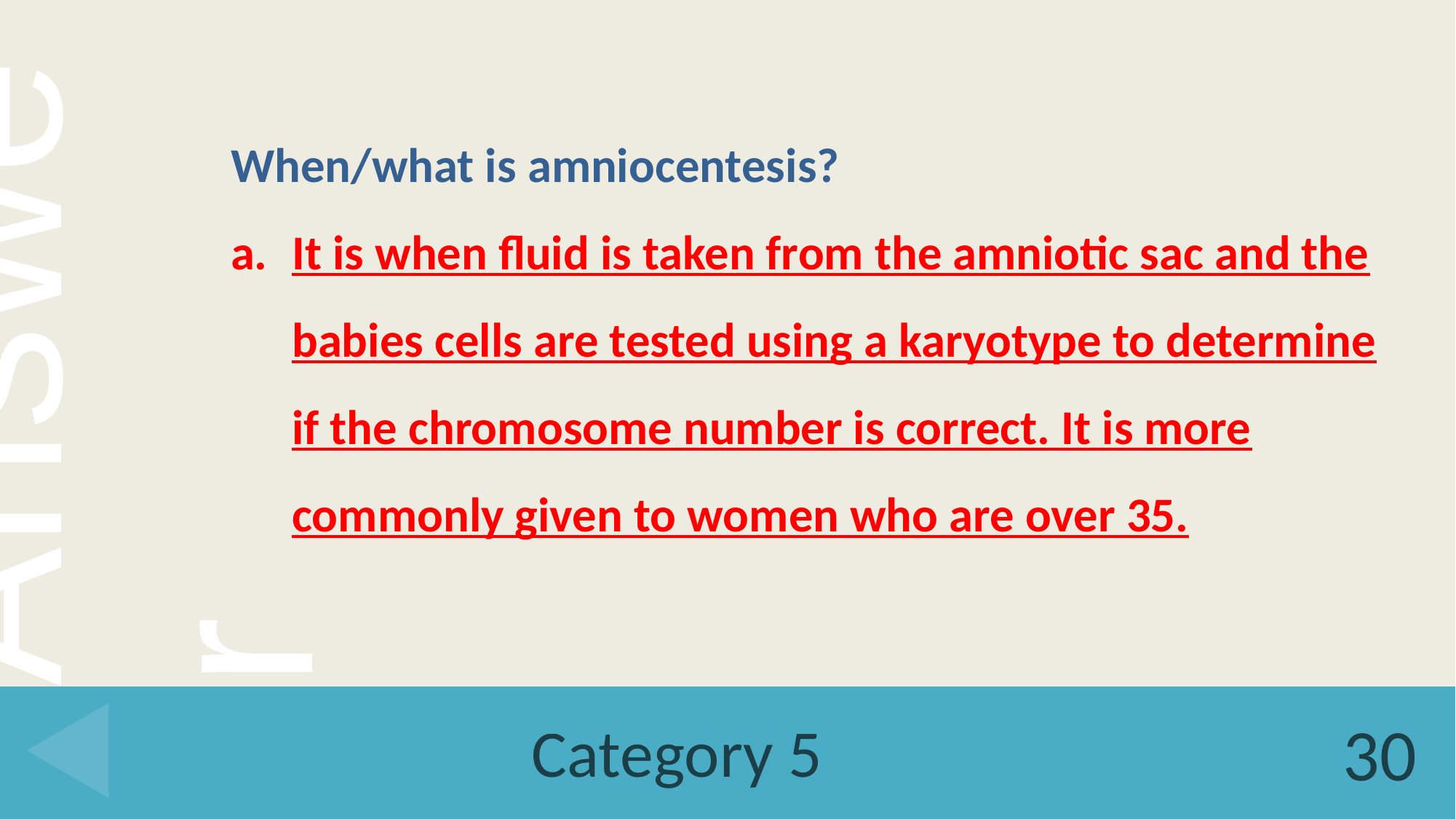

When/what is amniocentesis?
It is when fluid is taken from the amniotic sac and the babies cells are tested using a karyotype to determine if the chromosome number is correct. It is more commonly given to women who are over 35.

# Category 5
30